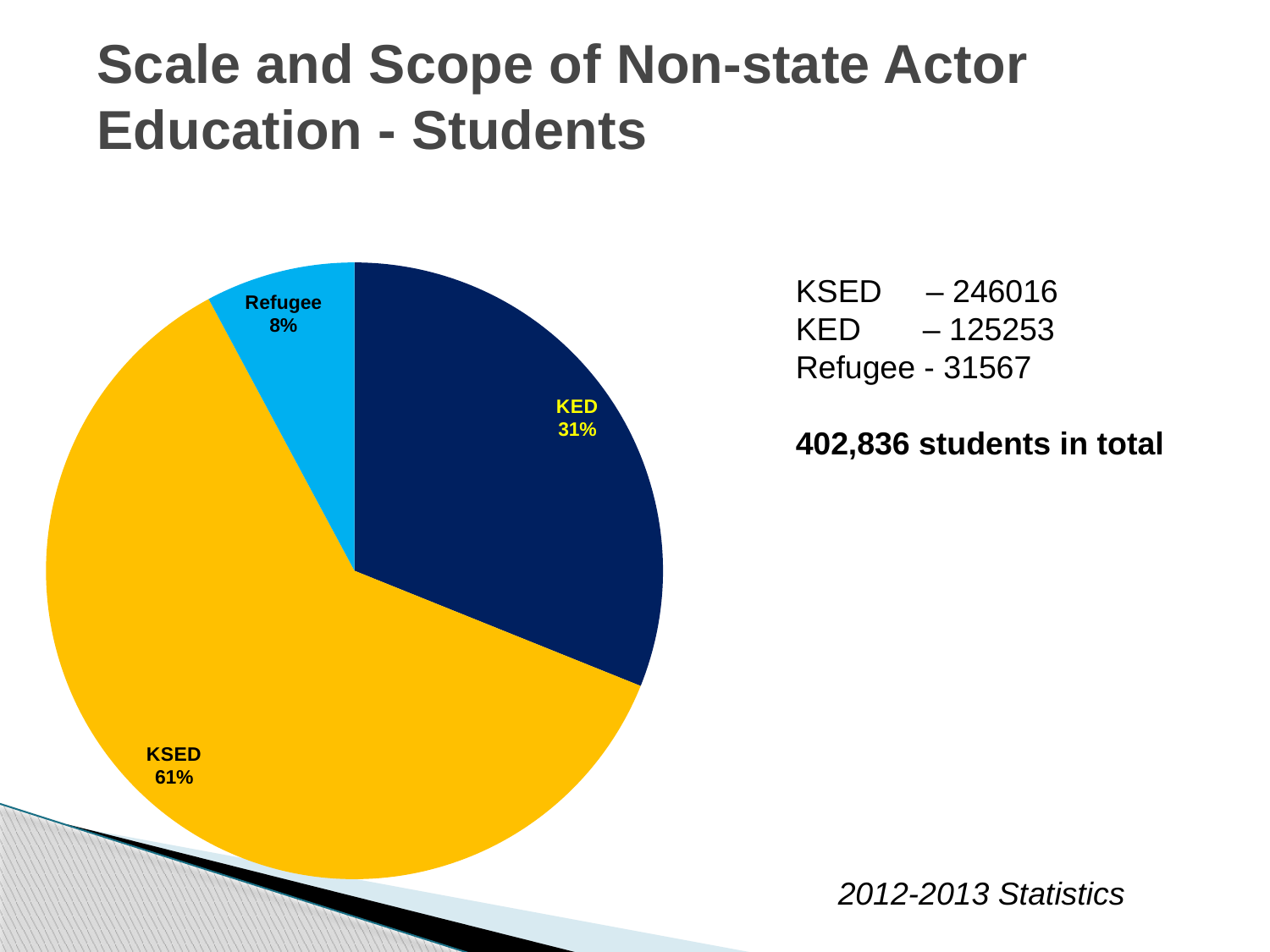

# Scale and Scope of Non-state Actor Education - Students

### Chart

| Category |  |
|---|---|
| KED | 125253.0 |
| KSED | 246016.0 |
| Refugee | 31567.0 |
KSED     – 246016
KED       – 125253
Refugee - 31567

402,836 students in total
2012-2013 Statistics